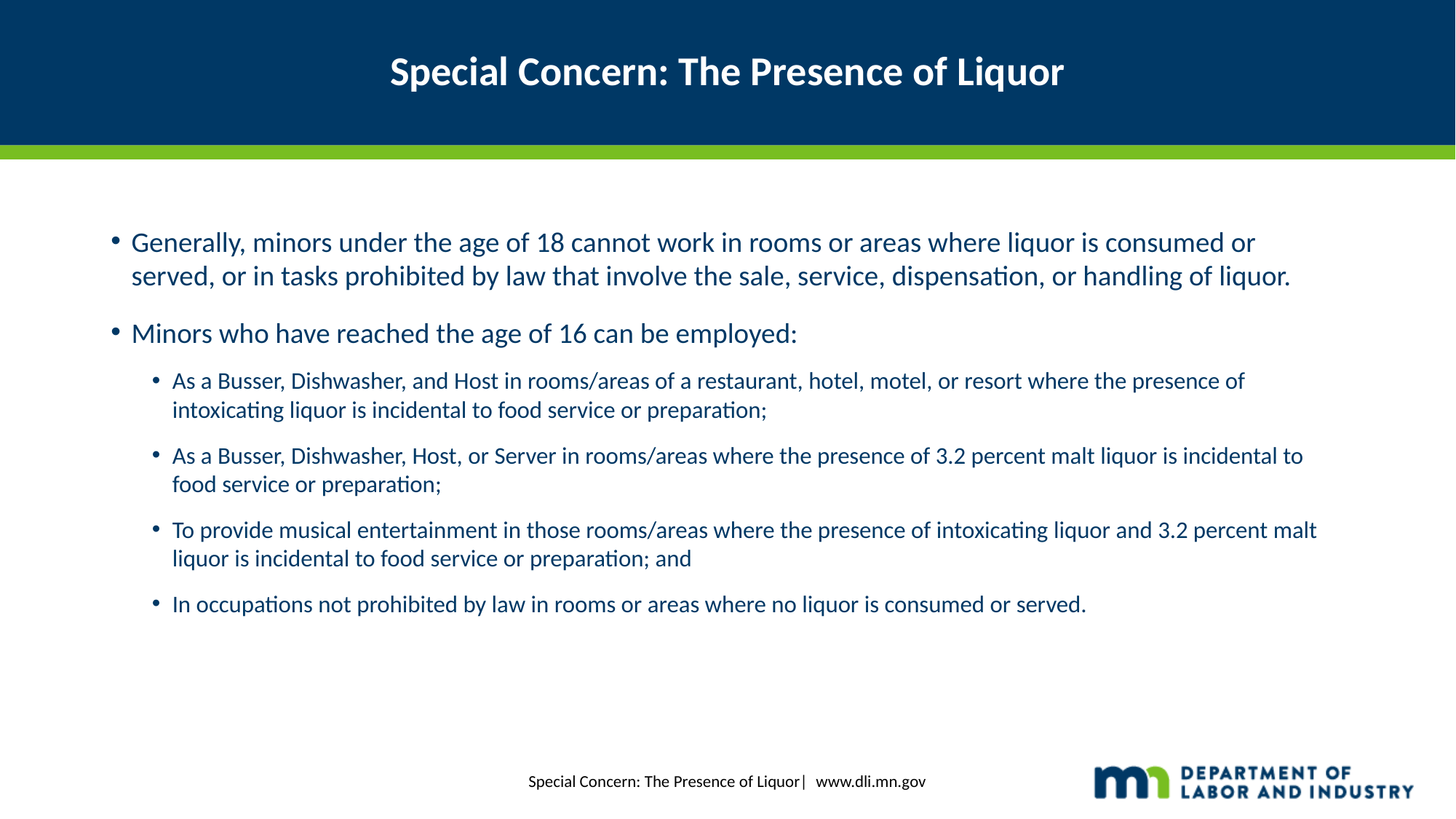

# Special Concern: The Presence of Liquor
Generally, minors under the age of 18 cannot work in rooms or areas where liquor is consumed or served, or in tasks prohibited by law that involve the sale, service, dispensation, or handling of liquor.
Minors who have reached the age of 16 can be employed:
As a Busser, Dishwasher, and Host in rooms/areas of a restaurant, hotel, motel, or resort where the presence of intoxicating liquor is incidental to food service or preparation;
As a Busser, Dishwasher, Host, or Server in rooms/areas where the presence of 3.2 percent malt liquor is incidental to food service or preparation;
To provide musical entertainment in those rooms/areas where the presence of intoxicating liquor and 3.2 percent malt liquor is incidental to food service or preparation; and
In occupations not prohibited by law in rooms or areas where no liquor is consumed or served.
Special Concern: The Presence of Liquor| www.dli.mn.gov